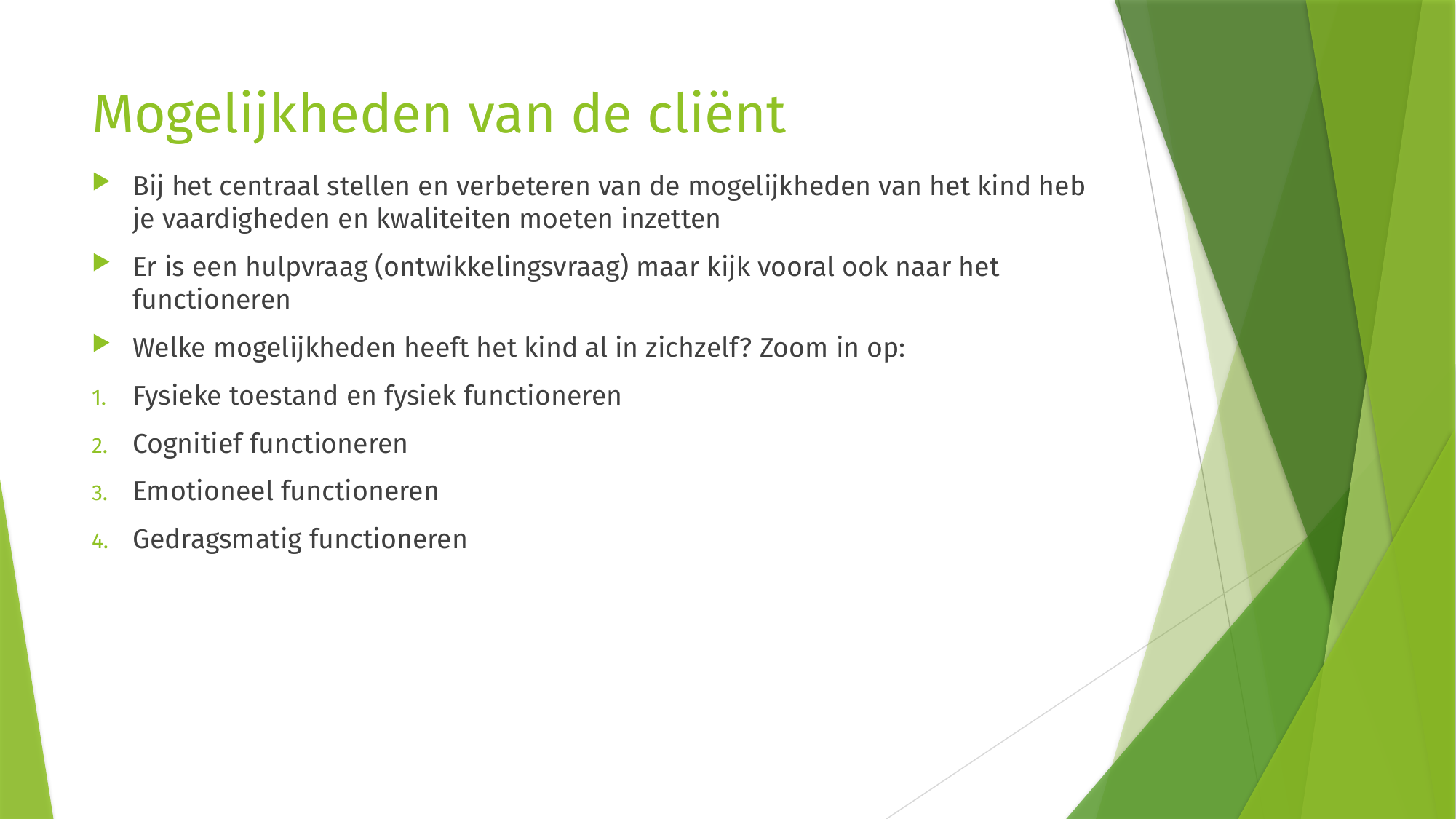

# Mogelijkheden van de cliënt
Bij het centraal stellen en verbeteren van de mogelijkheden van het kind heb je vaardigheden en kwaliteiten moeten inzetten
Er is een hulpvraag (ontwikkelingsvraag) maar kijk vooral ook naar het functioneren
Welke mogelijkheden heeft het kind al in zichzelf? Zoom in op:
Fysieke toestand en fysiek functioneren
Cognitief functioneren
Emotioneel functioneren
Gedragsmatig functioneren